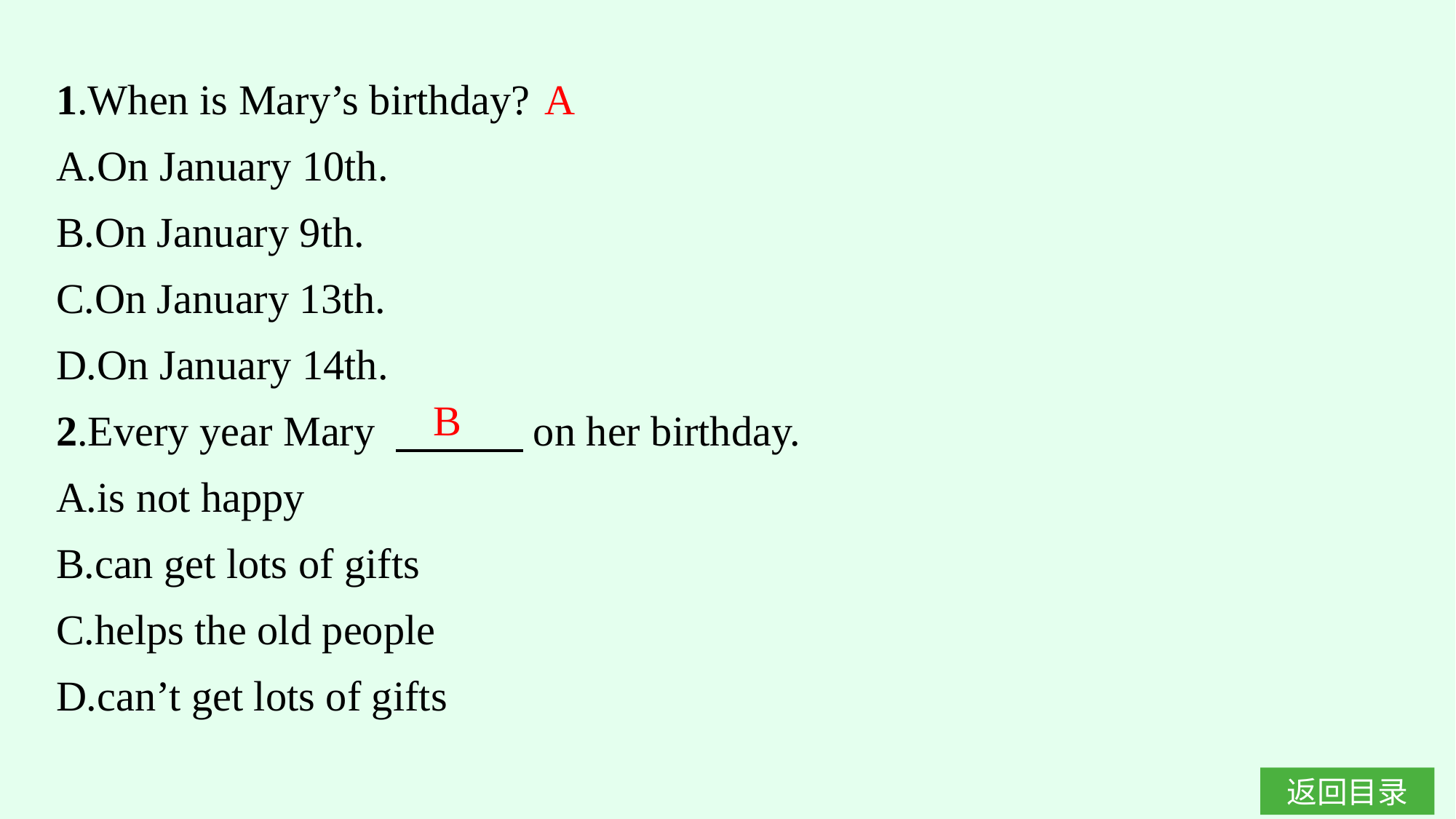

1.When is Mary’s birthday?
A.On January 10th.
B.On January 9th.
C.On January 13th.
D.On January 14th.
2.Every year Mary 　　　on her birthday.
A.is not happy
B.can get lots of gifts
C.helps the old people
D.can’t get lots of gifts
A
B